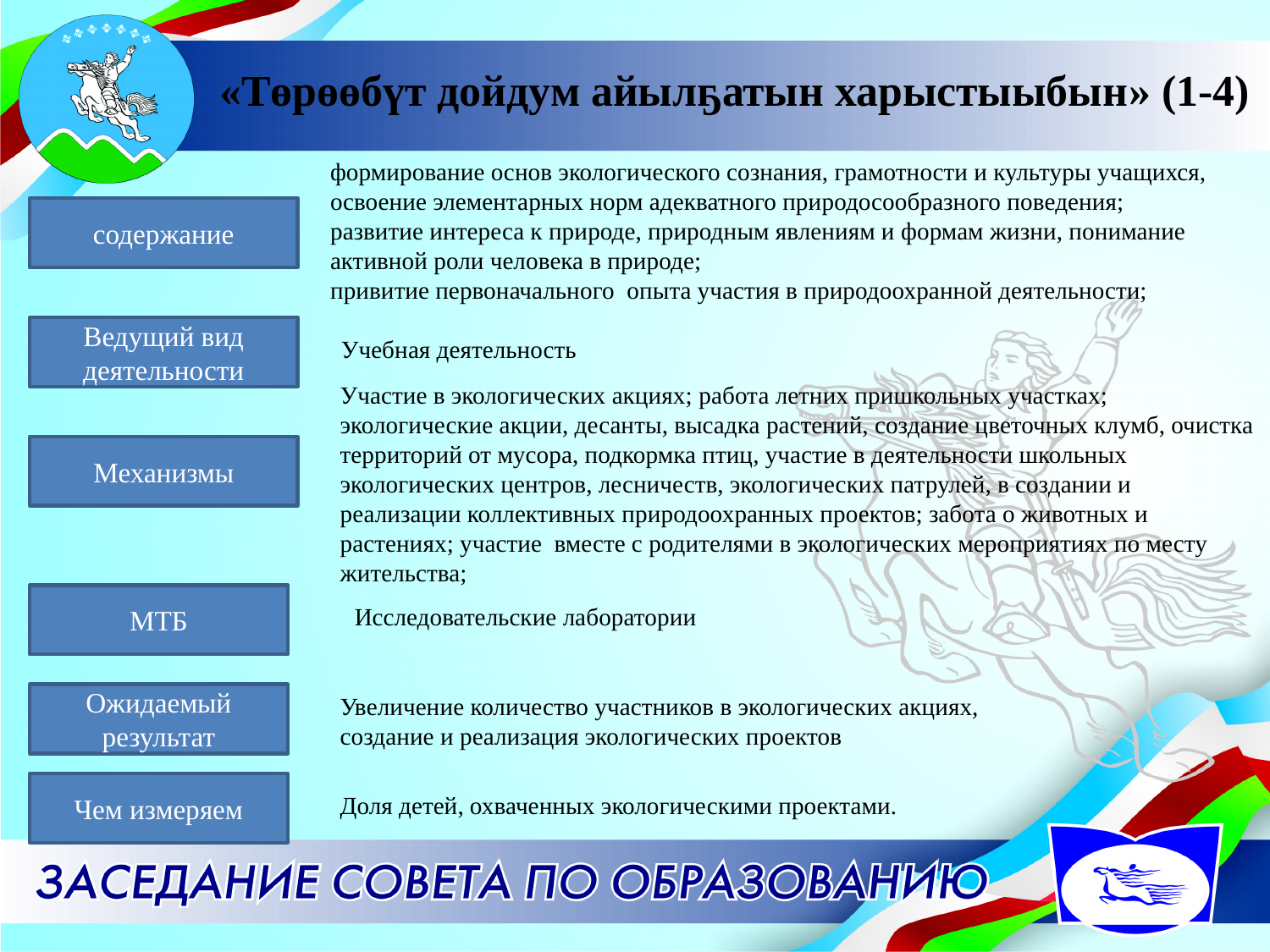

# «Төрөөбүт дойдум айылҕатын харыстыыбын» (1-4)
формирование основ экологического сознания, грамотности и культуры учащихся, освоение элементарных норм адекватного природосообразного поведения;
развитие интереса к природе, природным явлениям и формам жизни, понимание активной роли человека в природе;
привитие первоначального  опыта участия в природоохранной деятельности;
содержание
Ведущий вид деятельности
Учебная деятельность
Участие в экологических акциях; работа летних пришкольных участках;
экологические акции, десанты, высадка растений, создание цветочных клумб, очистка территорий от мусора, подкормка птиц, участие в деятельности школьных экологических центров, лесничеств, экологических патрулей, в создании и реализации коллективных природоохранных проектов; забота о животных и растениях; участие  вместе с родителями в экологических мероприятиях по месту жительства;
Механизмы
МТБ
Исследовательские лаборатории
Ожидаемый результат
Увеличение количество участников в экологических акциях,  создание и реализация экологических проектов
Чем измеряем
Доля детей, охваченных экологическими проектами.